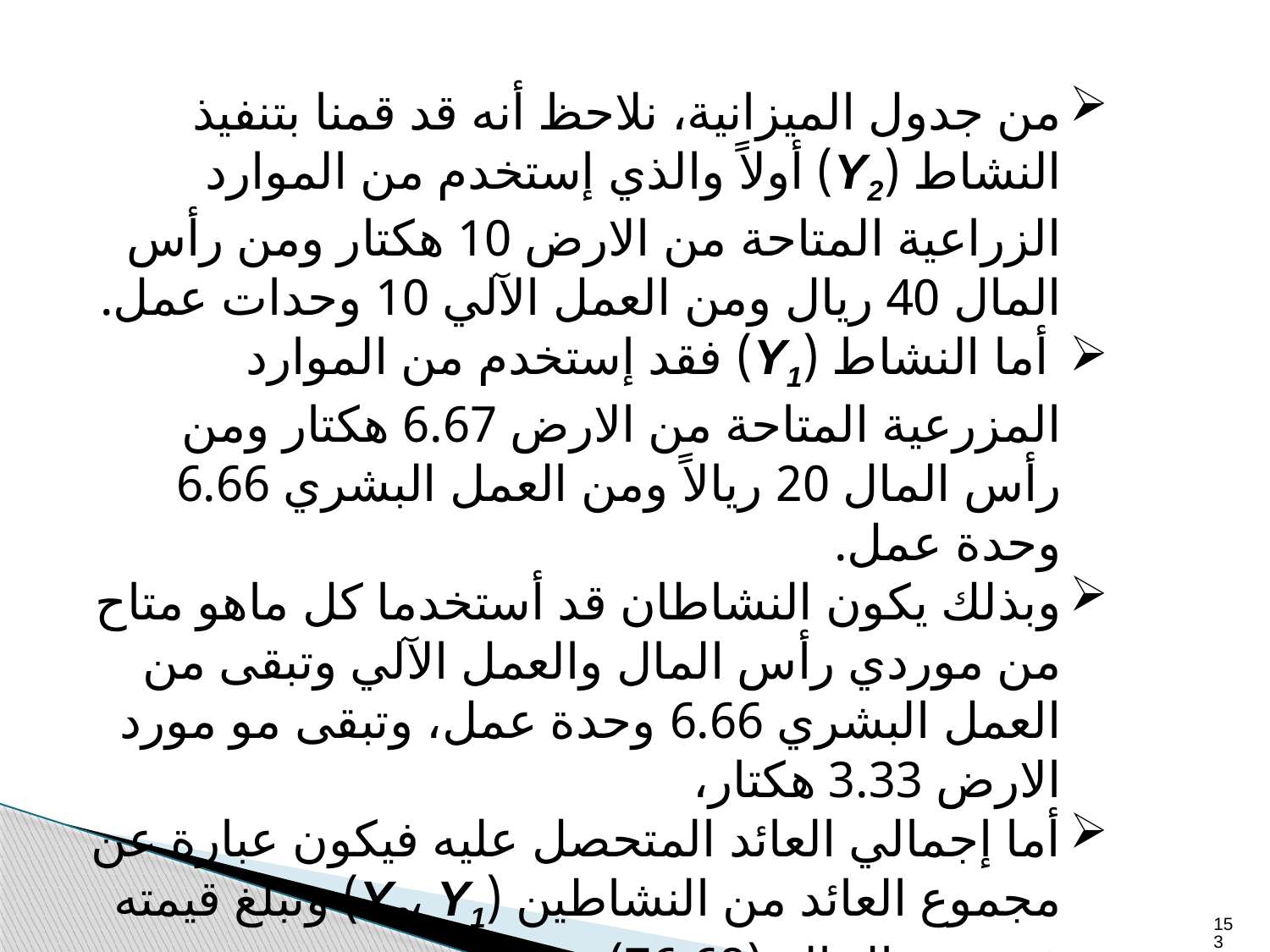

من جدول الميزانية، نلاحظ أنه قد قمنا بتنفيذ النشاط (Y2) أولاً والذي إستخدم من الموارد الزراعية المتاحة من الارض 10 هكتار ومن رأس المال 40 ريال ومن العمل الآلي 10 وحدات عمل.
 أما النشاط (Y1) فقد إستخدم من الموارد المزرعية المتاحة من الارض 6.67 هكتار ومن رأس المال 20 ريالاً ومن العمل البشري 6.66 وحدة عمل.
وبذلك يكون النشاطان قد أستخدما كل ماهو متاح من موردي رأس المال والعمل الآلي وتبقى من العمل البشري 6.66 وحدة عمل، وتبقى مو مورد الارض 3.33 هكتار،
أما إجمالي العائد المتحصل عليه فيكون عبارة عن مجموع العائد من النشاطين (Y2، Y1) وتبلغ قيمته في هذه الحالة (76.68) ريال.
153